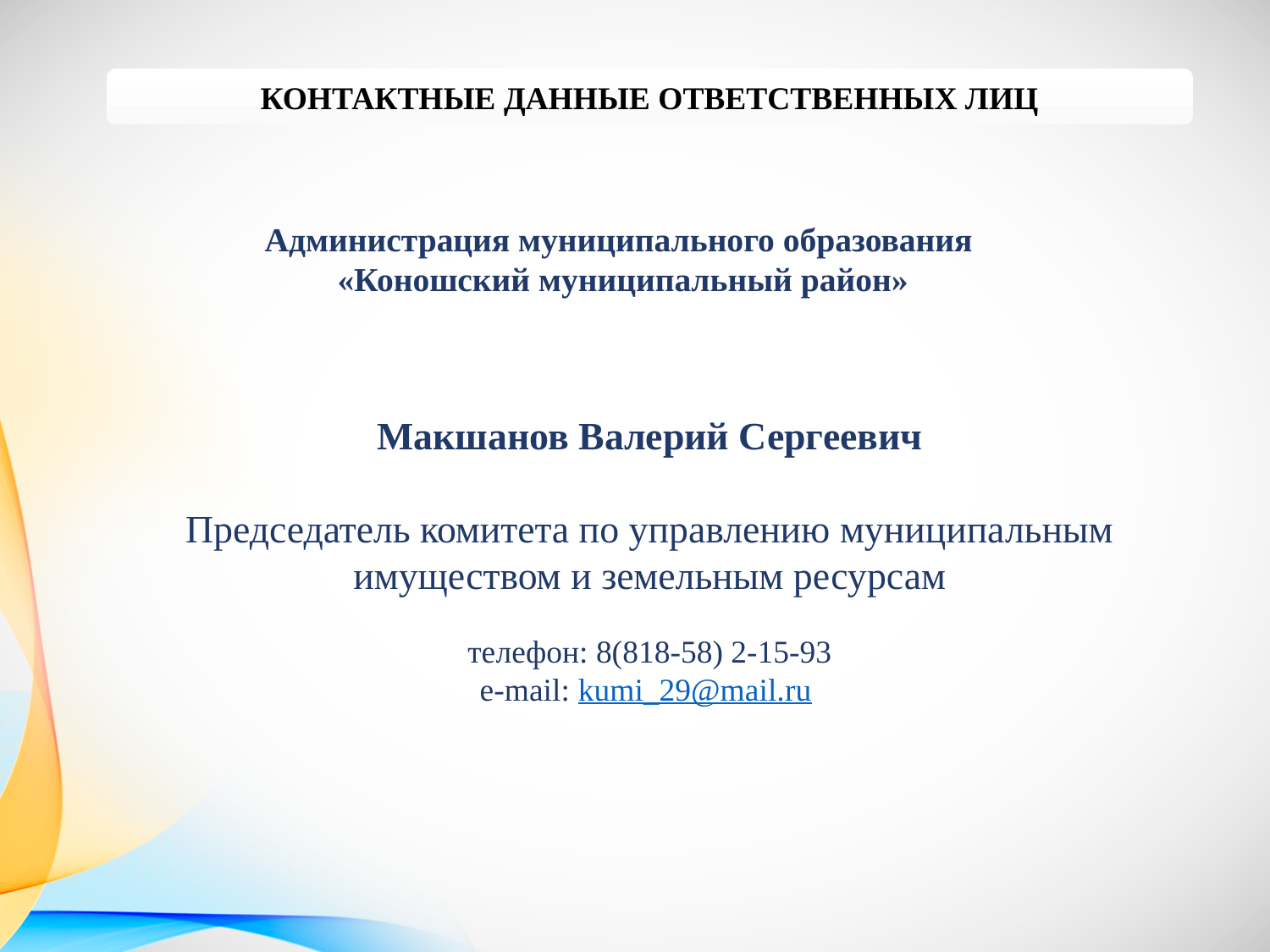

КОНТАКТНЫЕ ДАННЫЕ ОТВЕТСТВЕННЫХ ЛИЦ
Администрация муниципального образования
«Коношский муниципальный район»
Макшанов Валерий Сергеевич

Председатель комитета по управлению муниципальным имуществом и земельным ресурсам

телефон: 8(818-58) 2-15-93
e-mail: kumi_29@mail.ru